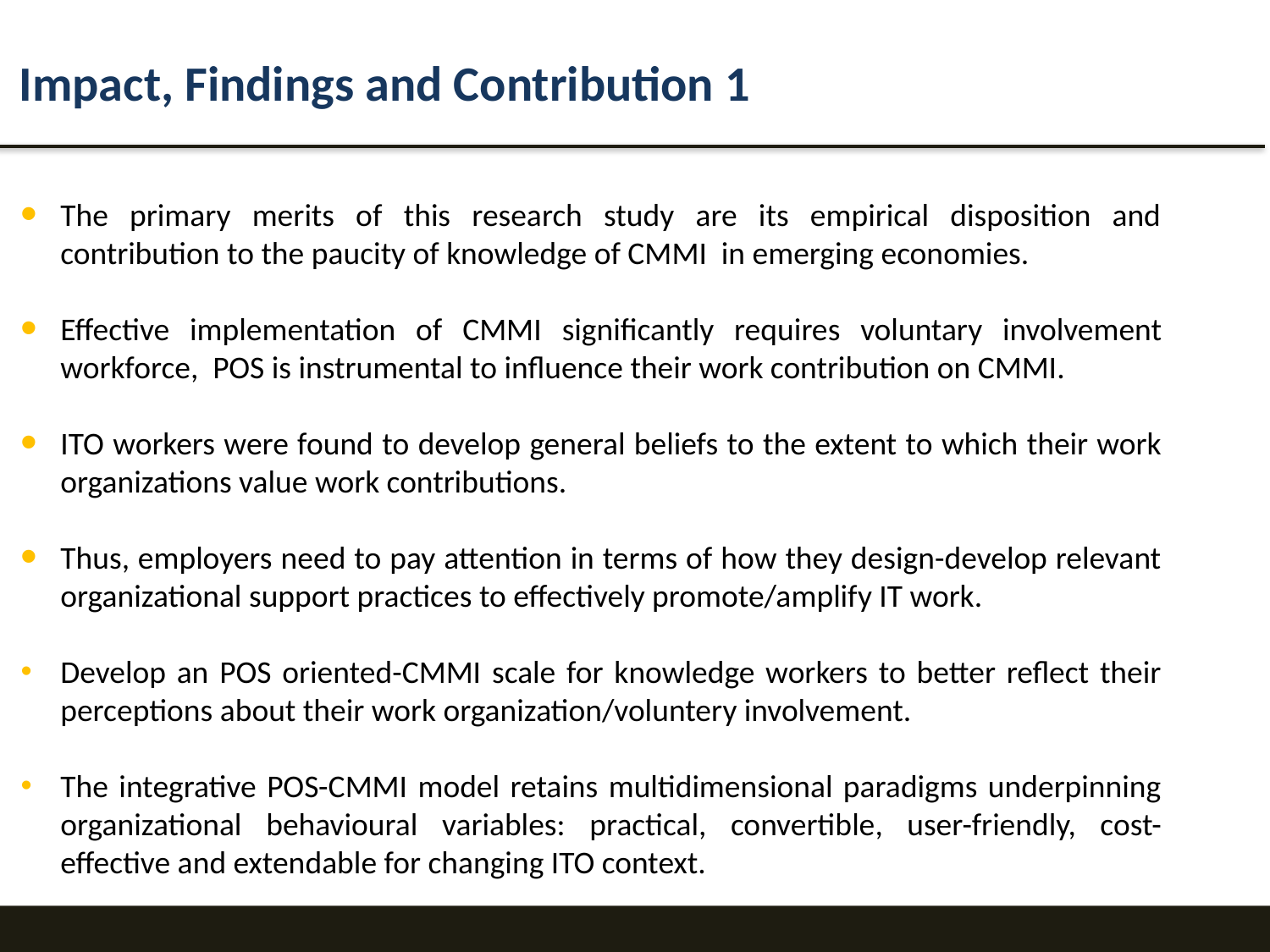

Impact, Findings and Contribution 1

The primary merits of this research study are its empirical disposition and contribution to the paucity of knowledge of CMMI  in emerging economies.

Effective implementation of CMMI significantly requires voluntary involvement workforce,  POS is instrumental to influence their work contribution on CMMI.

ITO workers were found to develop general beliefs to the extent to which their work organizations value work contributions.

Thus, employers need to pay attention in terms of how they design-develop relevant organizational support practices to effectively promote/amplify IT work.

Develop an POS oriented-CMMI scale for knowledge workers to better reflect their perceptions about their work organization/voluntery involvement.

The integrative POS-CMMI model retains multidimensional paradigms underpinning organizational behavioural variables: practical, convertible, user-friendly, cost-effective and extendable for changing ITO context.